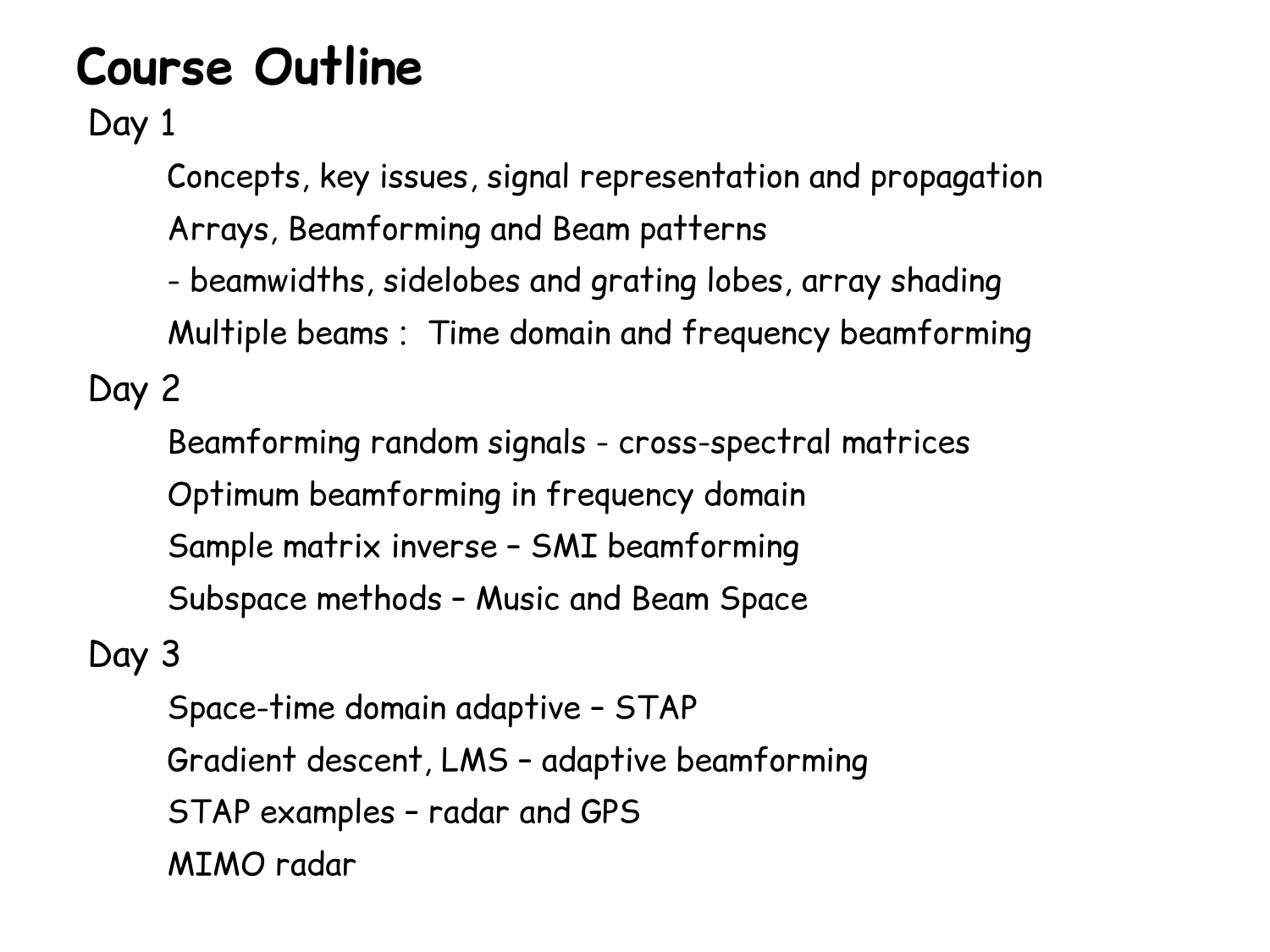

# Course Outline
Day 1
Concepts, key issues, signal representation and propagation
Arrays, Beamforming and Beam patterns
- beamwidths, sidelobes and grating lobes, array shading
Multiple beams :  Time domain and frequency beamforming
Day 2
Beamforming random signals - cross-spectral matrices
Optimum beamforming in frequency domain
Sample matrix inverse – SMI beamforming
Subspace methods – Music and Beam Space
Day 3
Space-time domain adaptive – STAP
Gradient descent, LMS – adaptive beamforming
STAP examples – radar and GPS
MIMO radar
3